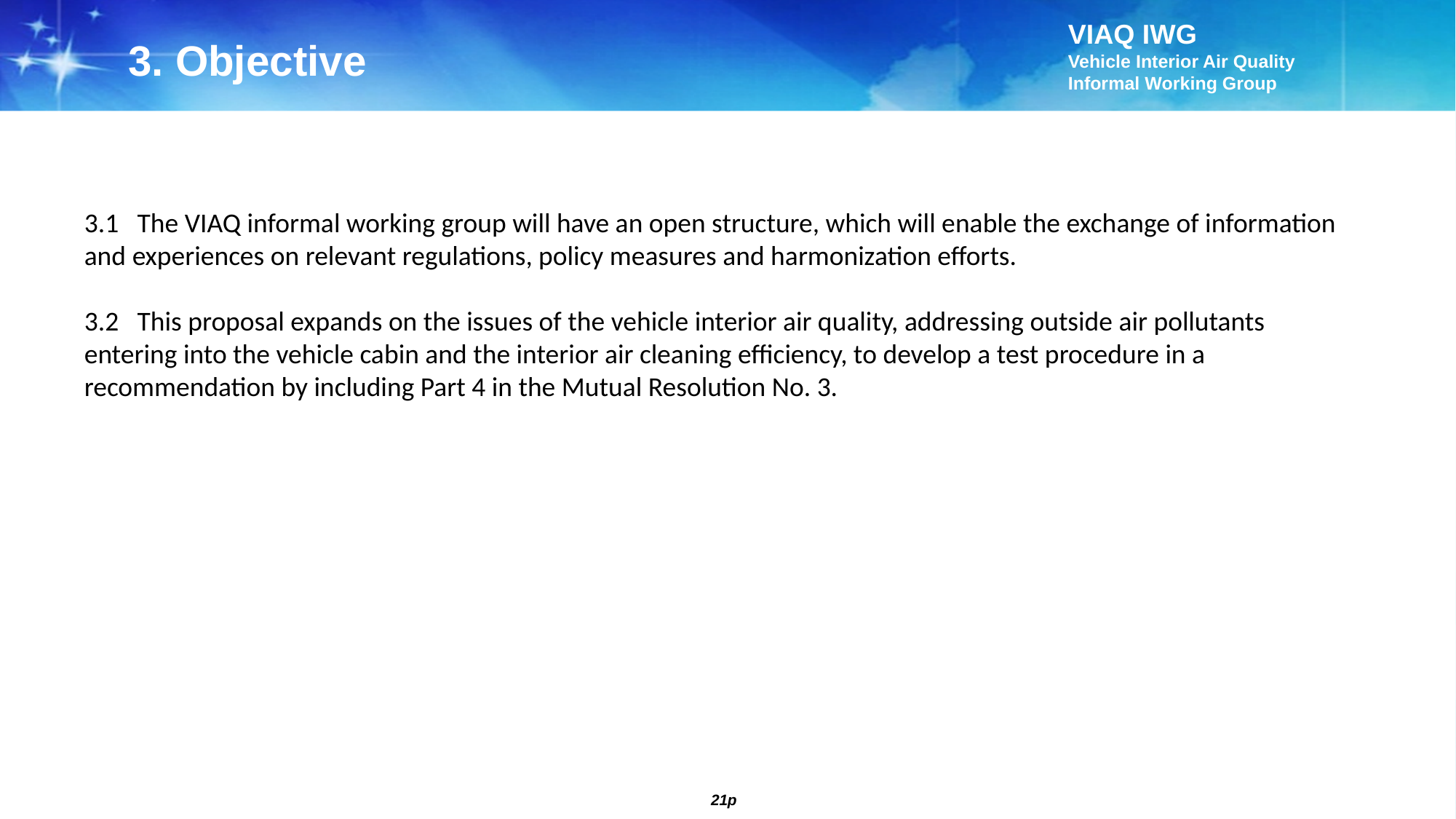

3. Objective
3.1   The VIAQ informal working group will have an open structure, which will enable the exchange of information and experiences on relevant regulations, policy measures and harmonization efforts.

3.2   This proposal expands on the issues of the vehicle interior air quality, addressing outside air pollutants entering into the vehicle cabin and the interior air cleaning efficiency, to develop a test procedure in a recommendation by including Part 4 in the Mutual Resolution No. 3.